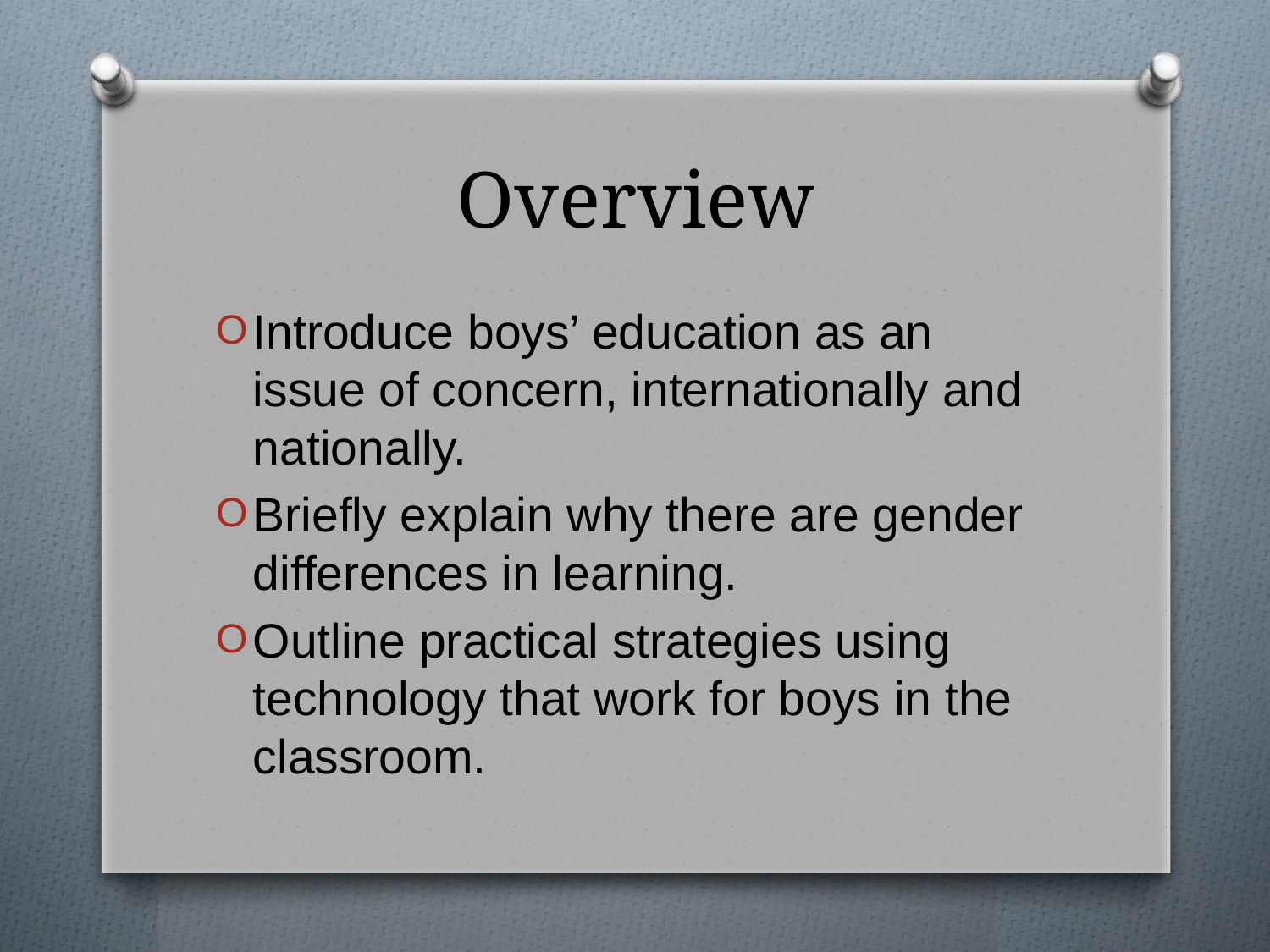

# Overview
Introduce boys’ education as an issue of concern, internationally and nationally.
Briefly explain why there are gender differences in learning.
Outline practical strategies using technology that work for boys in the classroom.